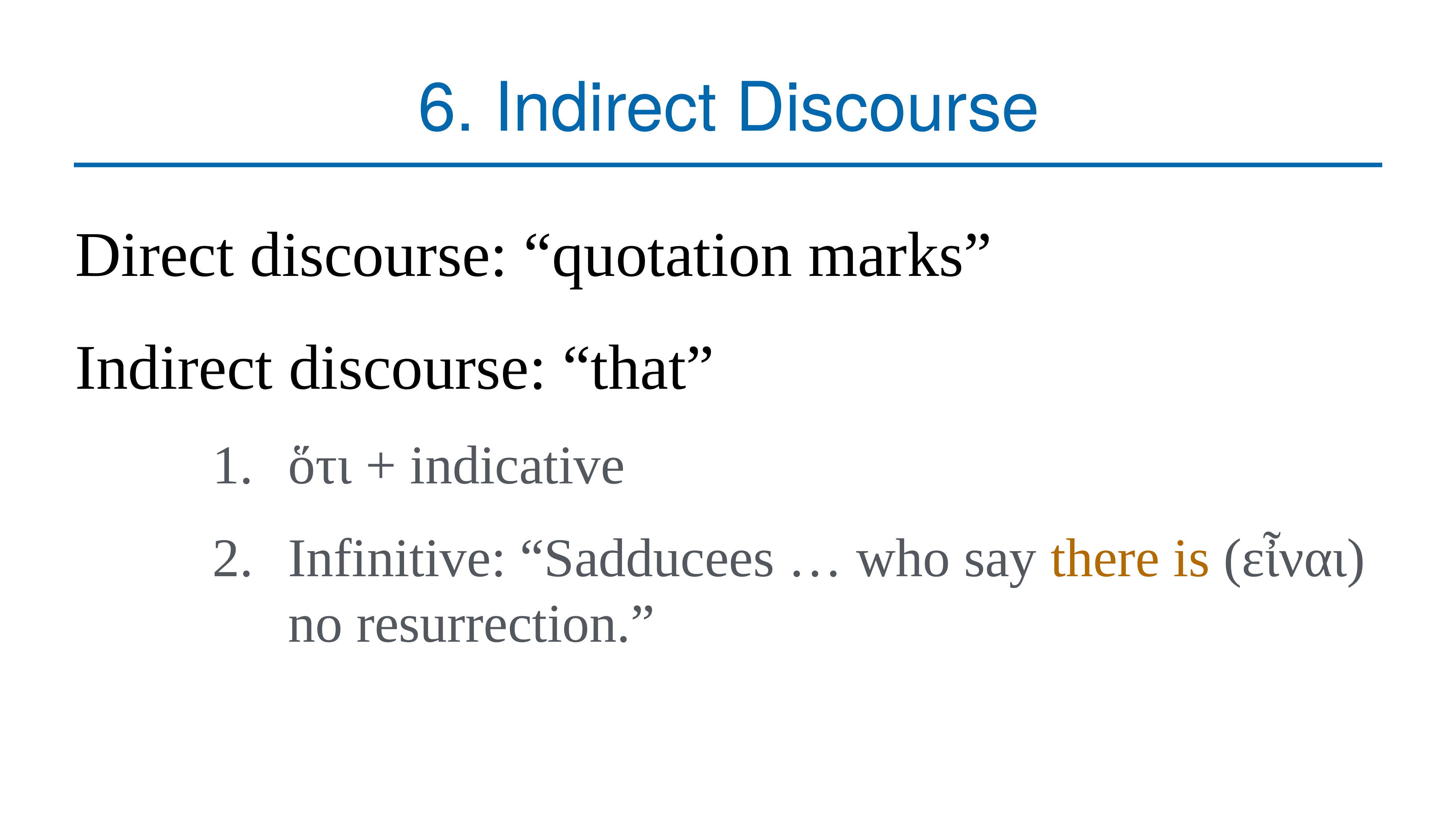

# 6. Indirect Discourse
Direct discourse: “quotation marks”
Indirect discourse: “that”
ὅτι + indicative
Infinitive: “Sadducees … who say there is (εἶναι) no resurrection.”